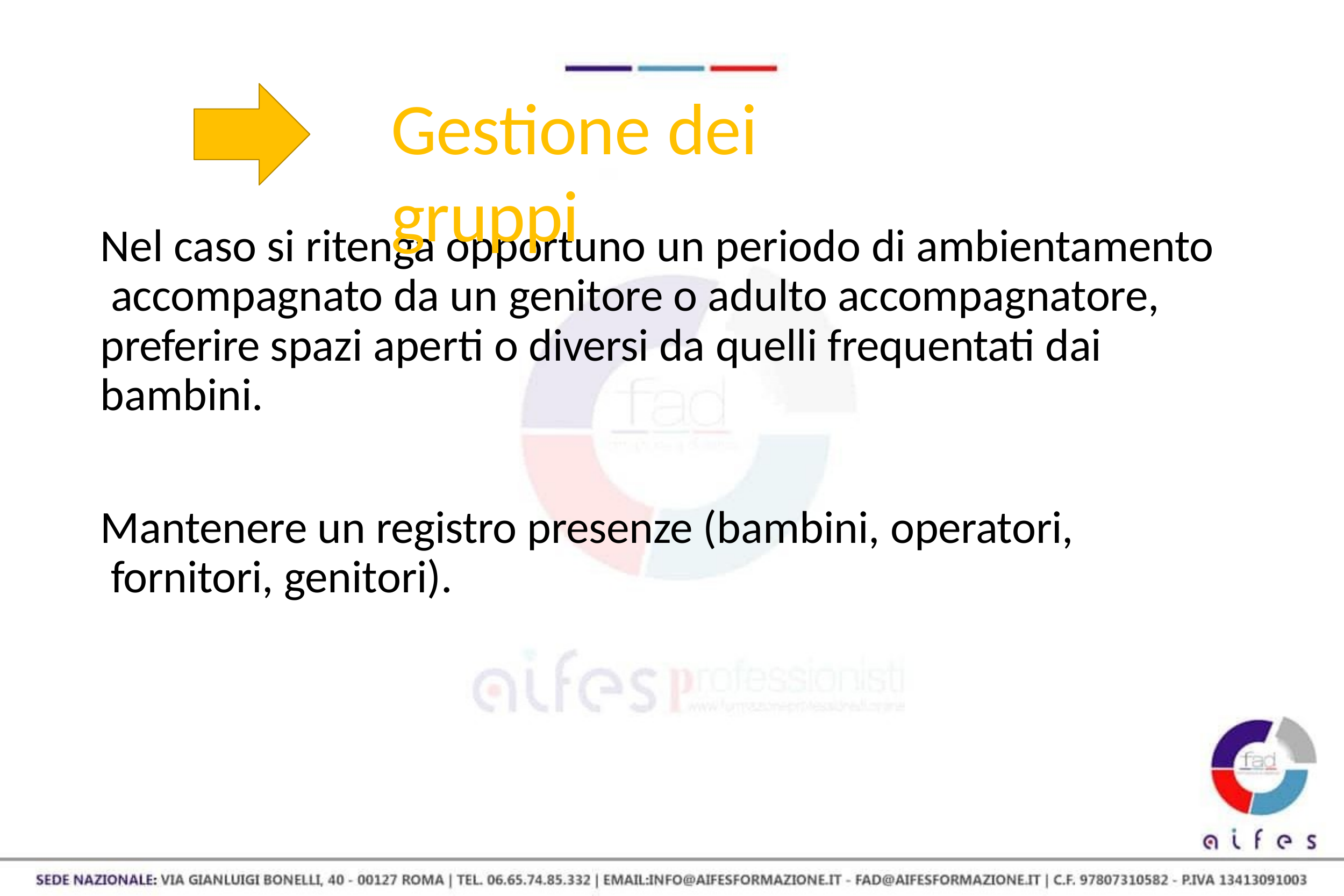

# Gestione dei gruppi

Nel caso si ritenga opportuno un periodo di ambientamento  accompagnato da un genitore o adulto accompagnatore,  preferire spazi aperti o diversi da quelli frequentati dai  bambini.

Mantenere un registro presenze (bambini, operatori,  fornitori, genitori).